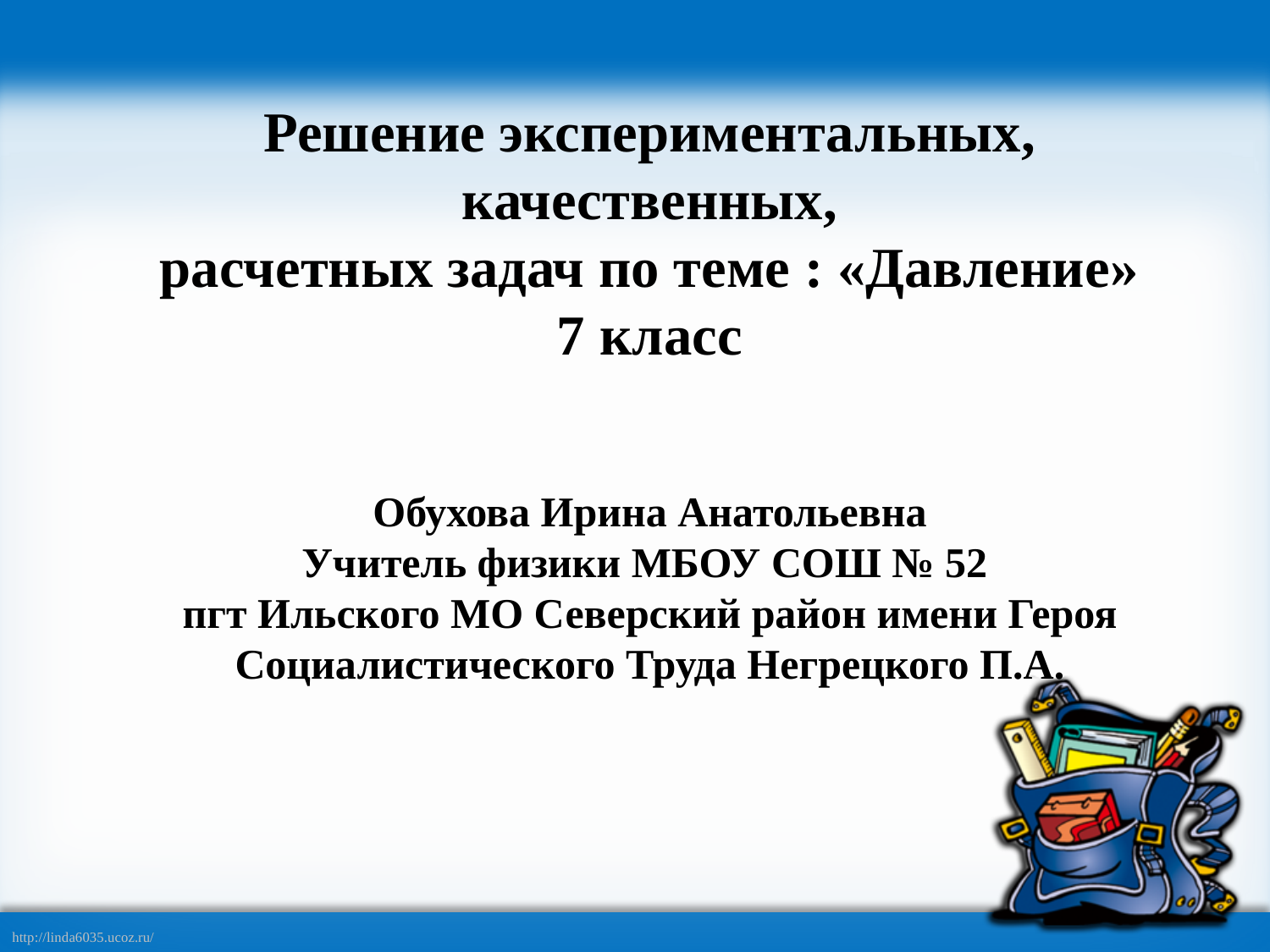

Решение экспериментальных, качественных,
расчетных задач по теме : «Давление»
7 класс

Обухова Ирина Анатольевна
Учитель физики МБОУ СОШ № 52
пгт Ильского МО Северский район имени Героя Социалистического Труда Негрецкого П.А.